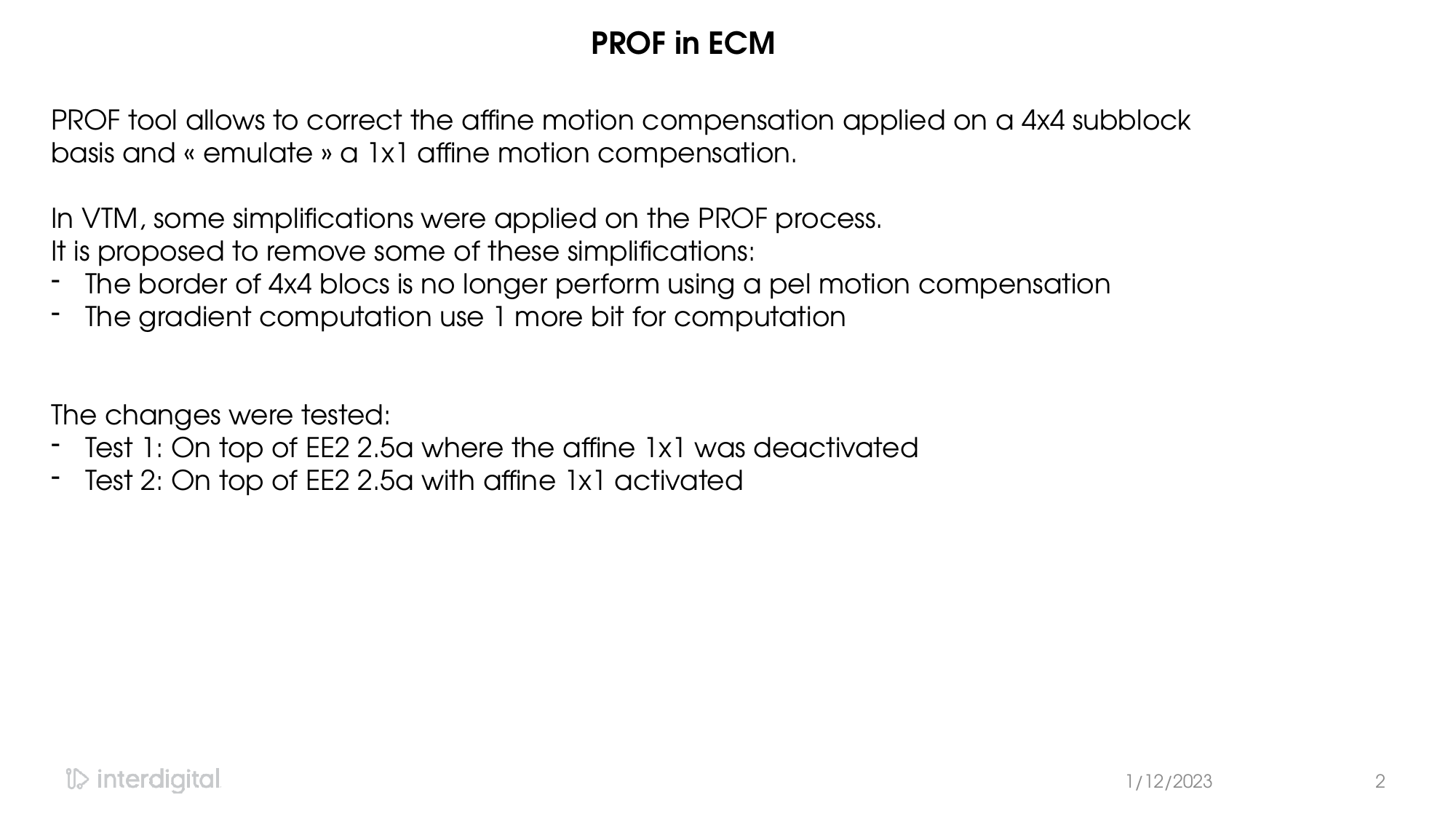

# PROF in ECM
PROF tool allows to correct the affine motion compensation applied on a 4x4 subblock basis and « emulate » a 1x1 affine motion compensation.

In VTM, some simplifications were applied on the PROF process.
It is proposed to remove some of these simplifications:
The border of 4x4 blocs is no longer perform using a pel motion compensation
The gradient computation use 1 more bit for computation

The changes were tested:
Test 1: On top of EE2 2.5a where the affine 1x1 was deactivated
Test 2: On top of EE2 2.5a with affine 1x1 activated
1/12/2023
2